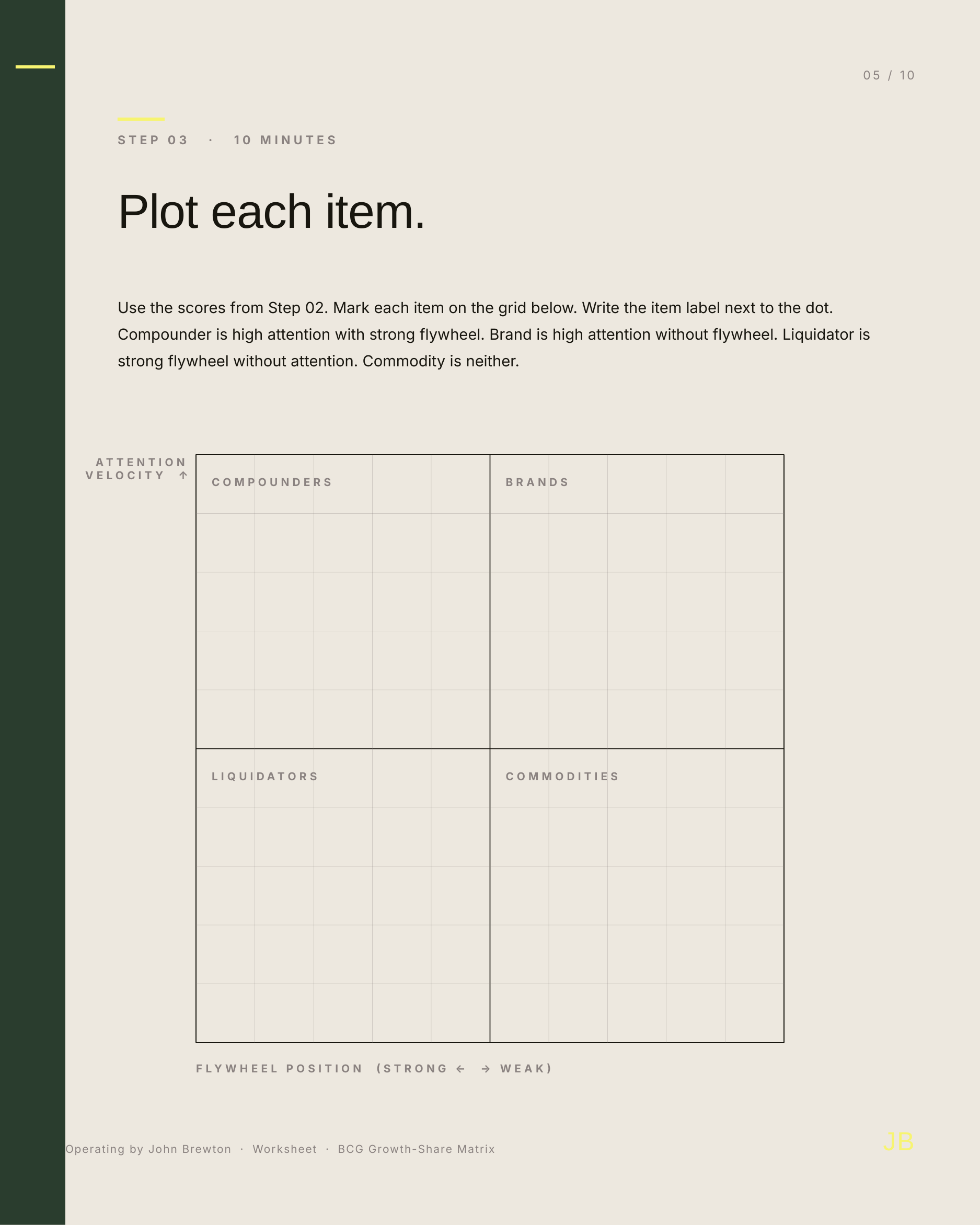

05 / 10

STEP 03   ·   10 MINUTES
Plot each item.
Use the scores from Step 02. Mark each item on the grid below. Write the item label next to the dot. Compounder is high attention with strong flywheel. Brand is high attention without flywheel. Liquidator is strong flywheel without attention. Commodity is neither.
ATTENTION VELOCITY  ↑

COMPOUNDERS
BRANDS

LIQUIDATORS
COMMODITIES

FLYWHEEL POSITION  (STRONG ←  → WEAK)
JB
Operating by John Brewton  ·  Worksheet  ·  BCG Growth-Share Matrix